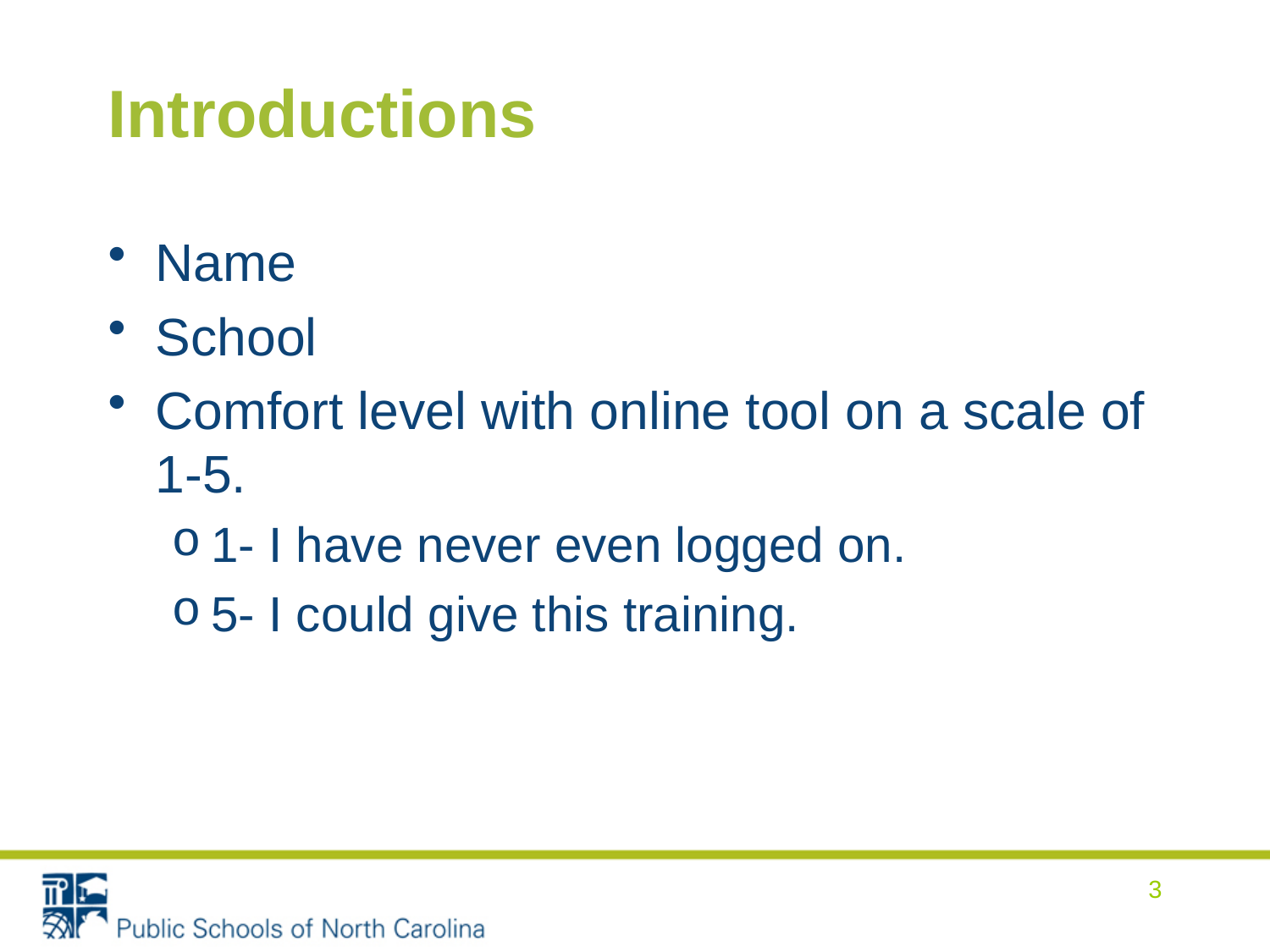

# Introductions
Name
School
Comfort level with online tool on a scale of 1-5.
1- I have never even logged on.
5- I could give this training.
3